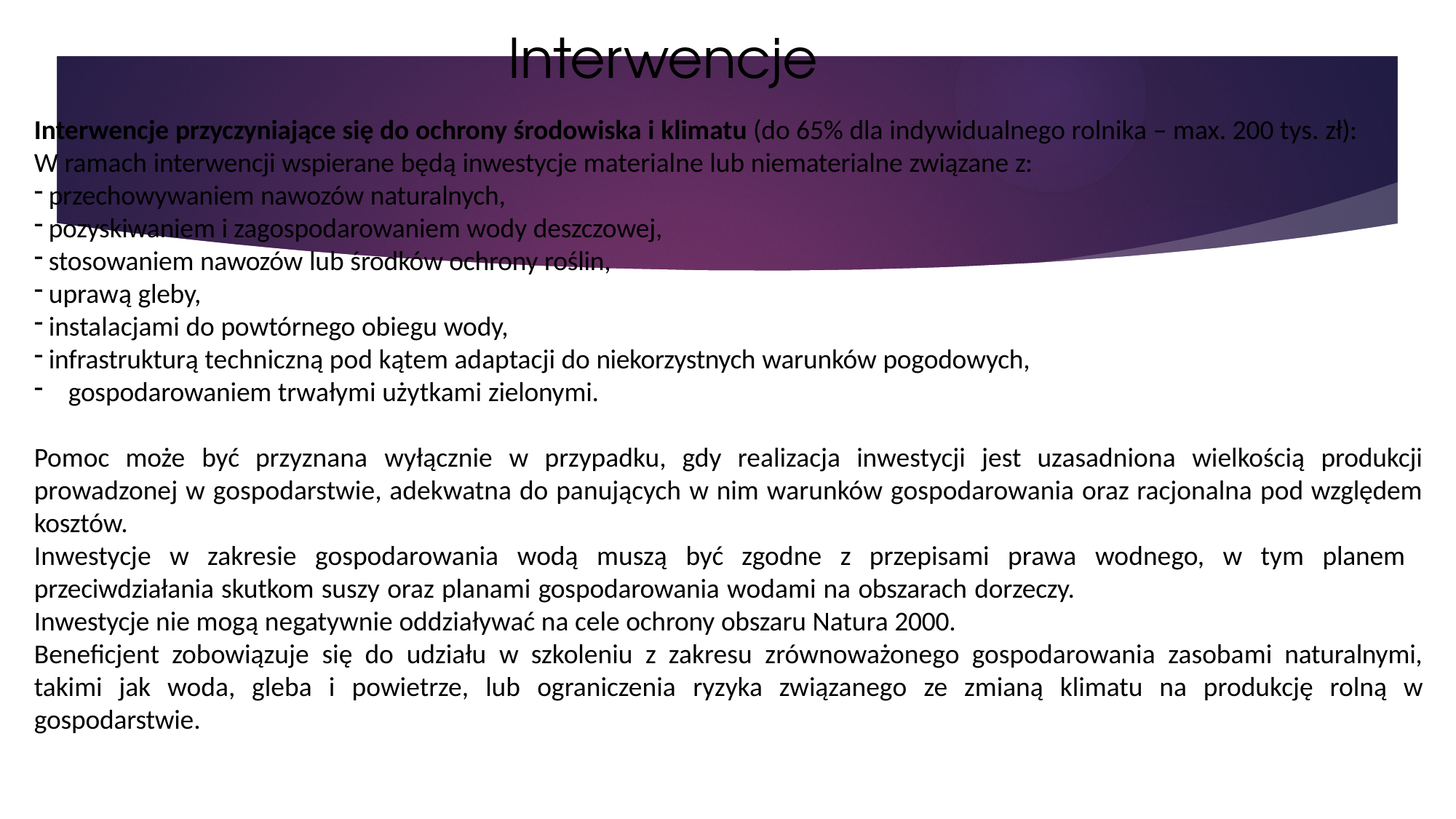

# Interwencje
Interwencje przyczyniające się do ochrony środowiska i klimatu (do 65% dla indywidualnego rolnika – max. 200 tys. zł): W ramach interwencji wspierane będą inwestycje materialne lub niematerialne związane z:
przechowywaniem nawozów naturalnych,
pozyskiwaniem i zagospodarowaniem wody deszczowej,
stosowaniem nawozów lub środków ochrony roślin,
uprawą gleby,
instalacjami do powtórnego obiegu wody,
infrastrukturą techniczną pod kątem adaptacji do niekorzystnych warunków pogodowych,
gospodarowaniem trwałymi użytkami zielonymi.
Pomoc  może  być  przyznana  wyłącznie  w  przypadku,  gdy  realizacja  inwestycji  jest  uzasadniona  wielkością  produkcji prowadzonej w gospodarstwie, adekwatna do panujących w nim warunków gospodarowania oraz racjonalna pod względem kosztów.
Inwestycje  w  zakresie  gospodarowania  wodą  muszą  być  zgodne  z  przepisami  prawa  wodnego,  w  tym  planem
przeciwdziałania skutkom suszy oraz planami gospodarowania wodami na obszarach dorzeczy. Inwestycje nie mogą negatywnie oddziaływać na cele ochrony obszaru Natura 2000.
Beneficjent zobowiązuje się do udziału w szkoleniu z zakresu zrównoważonego gospodarowania zasobami naturalnymi, takimi  jak  woda,  gleba  i  powietrze,  lub  ograniczenia  ryzyka  związanego  ze  zmianą  klimatu  na  produkcję  rolną  w gospodarstwie.